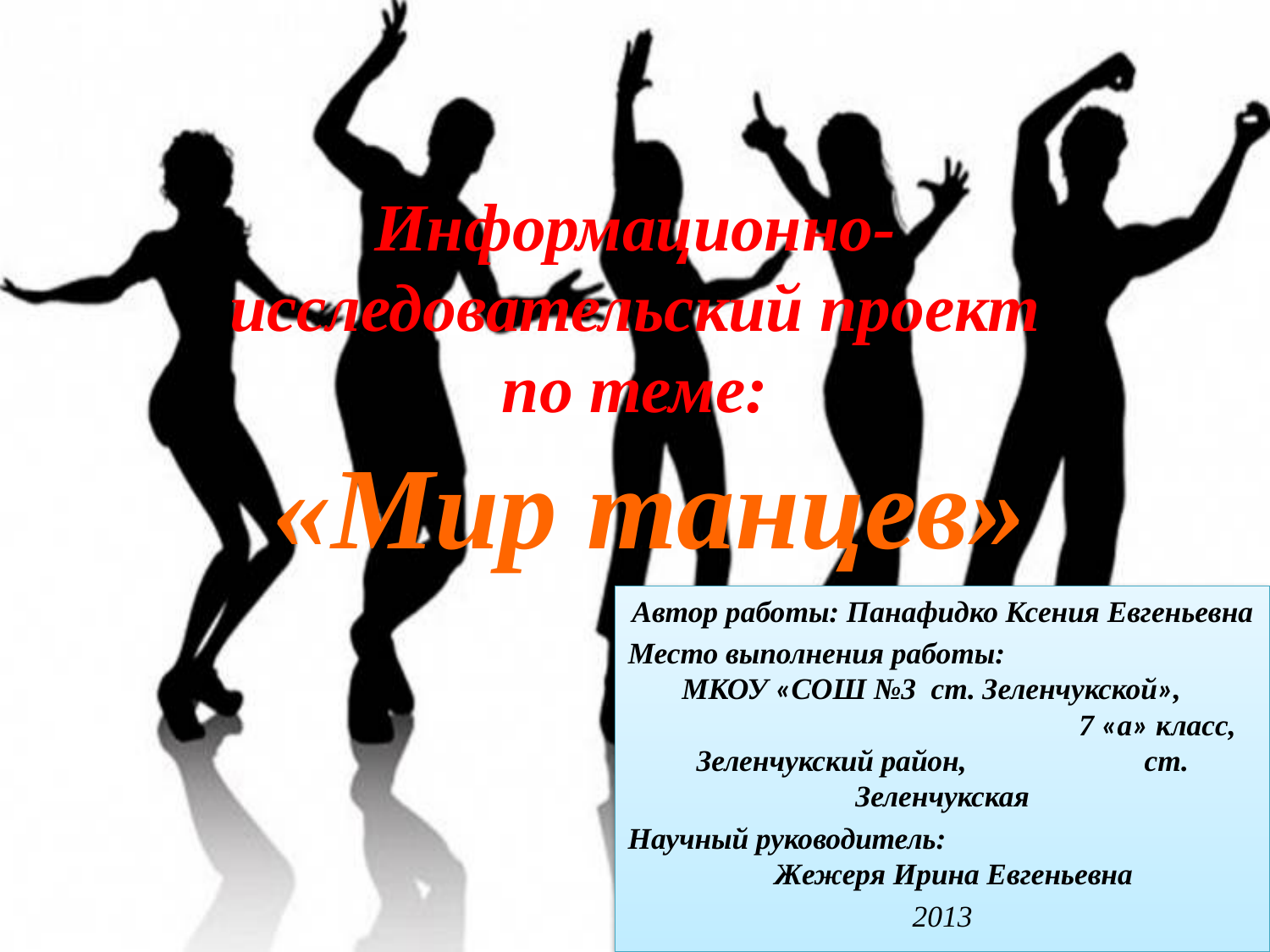

# Информационно-исследовательский проект по теме:
«Мир танцев»
Автор работы: Панафидко Ксения Евгеньевна
Место выполнения работы:                                          МКОУ «СОШ №3  ст. Зеленчукской»,                                                                     7 «а» класс, Зеленчукский район,                        ст. Зеленчукская
Научный руководитель:                                              Жежеря Ирина Евгеньевна
2013